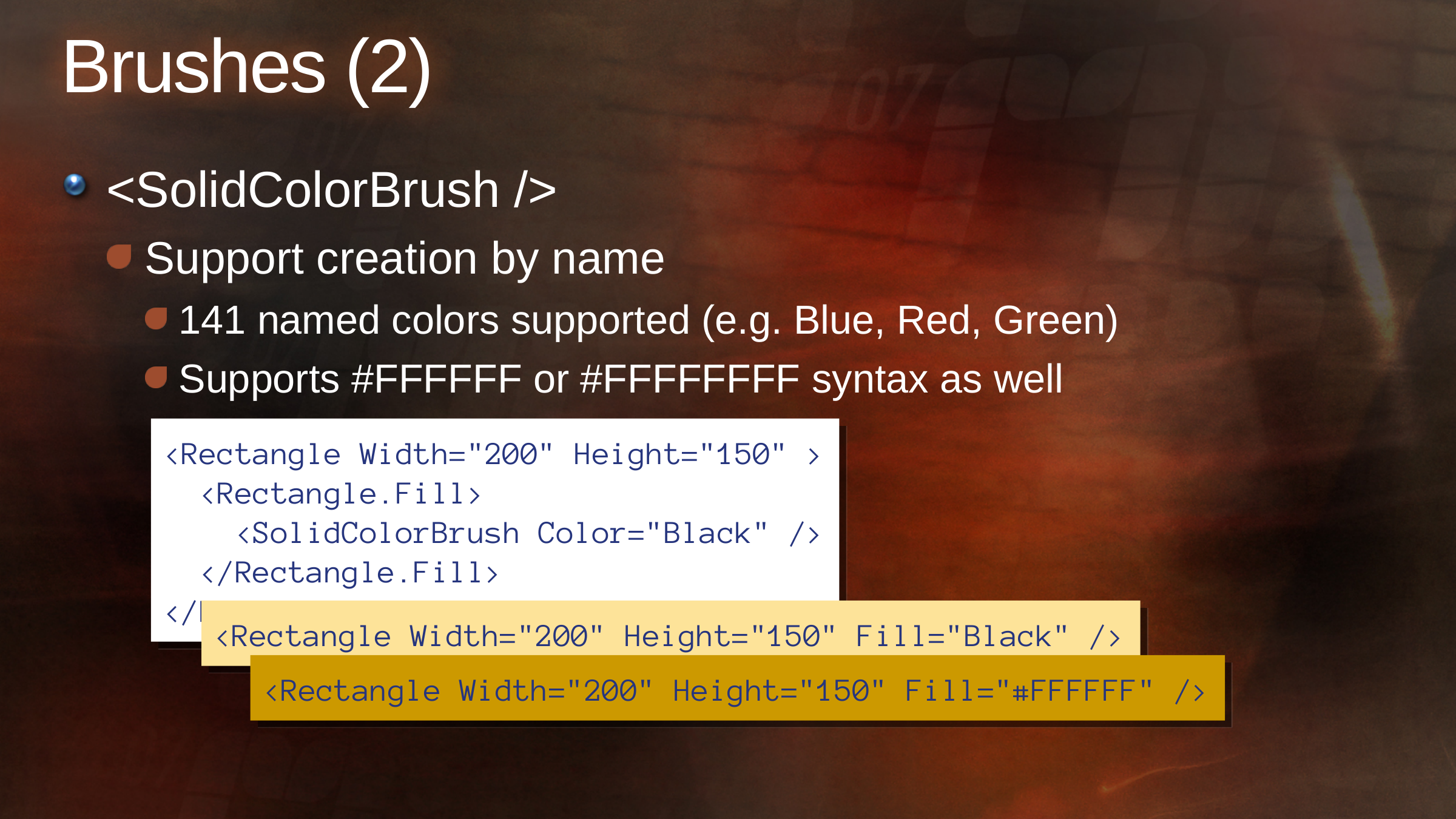

# Brushes (2)
<SolidColorBrush />
Support creation by name
141 named colors supported (e.g. Blue, Red, Green)
Supports #FFFFFF or #FFFFFFFF syntax as well

<Rectangle Width="200" Height="150" >
  <Rectangle.Fill>
    <SolidColorBrush Color="Black" />
  </Rectangle.Fill>
</Rectangle>
<Rectangle Width="200" Height="150" Fill="Black" />
<Rectangle Width="200" Height="150" Fill="#FFFFFF" />